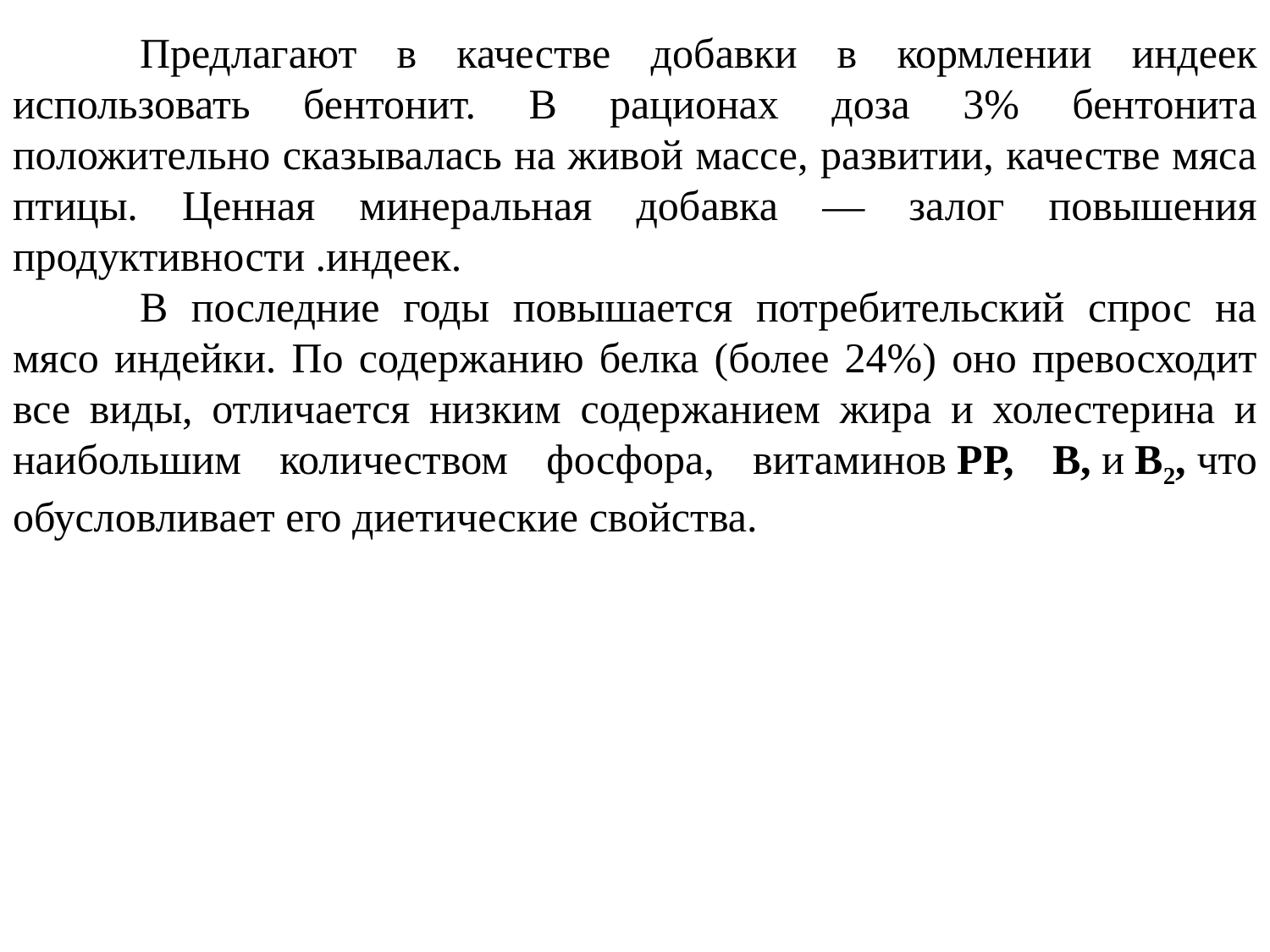

Предлагают в качестве добавки в кормлении индеек использовать бентонит. В рационах доза 3% бентонита положительно сказывалась на живой массе, развитии, качестве мяса птицы. Ценная минеральная добавка — залог повышения продуктивности .индеек.
	В последние годы повышается потребительский спрос на мясо индейки. По содержанию белка (более 24%) оно превосходит все виды, отличается низким содер­жанием жира и холестерина и наибольшим количест­вом фосфора, витаминов РР, В, и В2, что обусловлива­ет его диетические свойства.